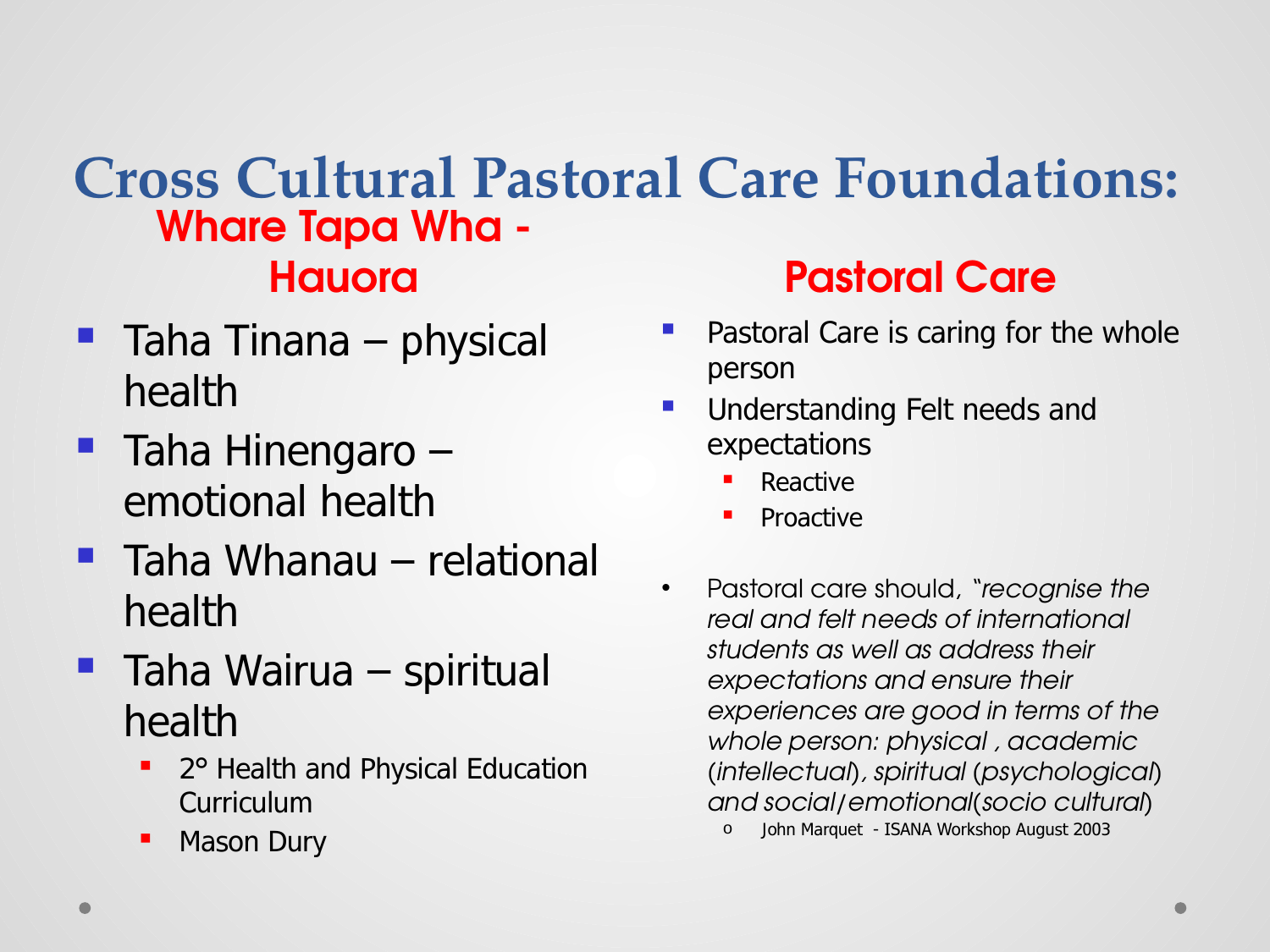

# Cross Cultural Pastoral Care Foundations:
Whare Tapa Wha - Hauora
Pastoral Care
Taha Tinana – physical health
Taha Hinengaro – emotional health
Taha Whanau – relational health
Taha Wairua – spiritual health
2° Health and Physical Education Curriculum
Mason Dury
Pastoral Care is caring for the whole person
Understanding Felt needs and expectations
Reactive
Proactive

Pastoral care should, “recognise the real and felt needs of international students as well as address their expectations and ensure their experiences are good in terms of the whole person: physical , academic (intellectual), spiritual (psychological) and social/emotional(socio cultural)
John Marquet  - ISANA Workshop August 2003